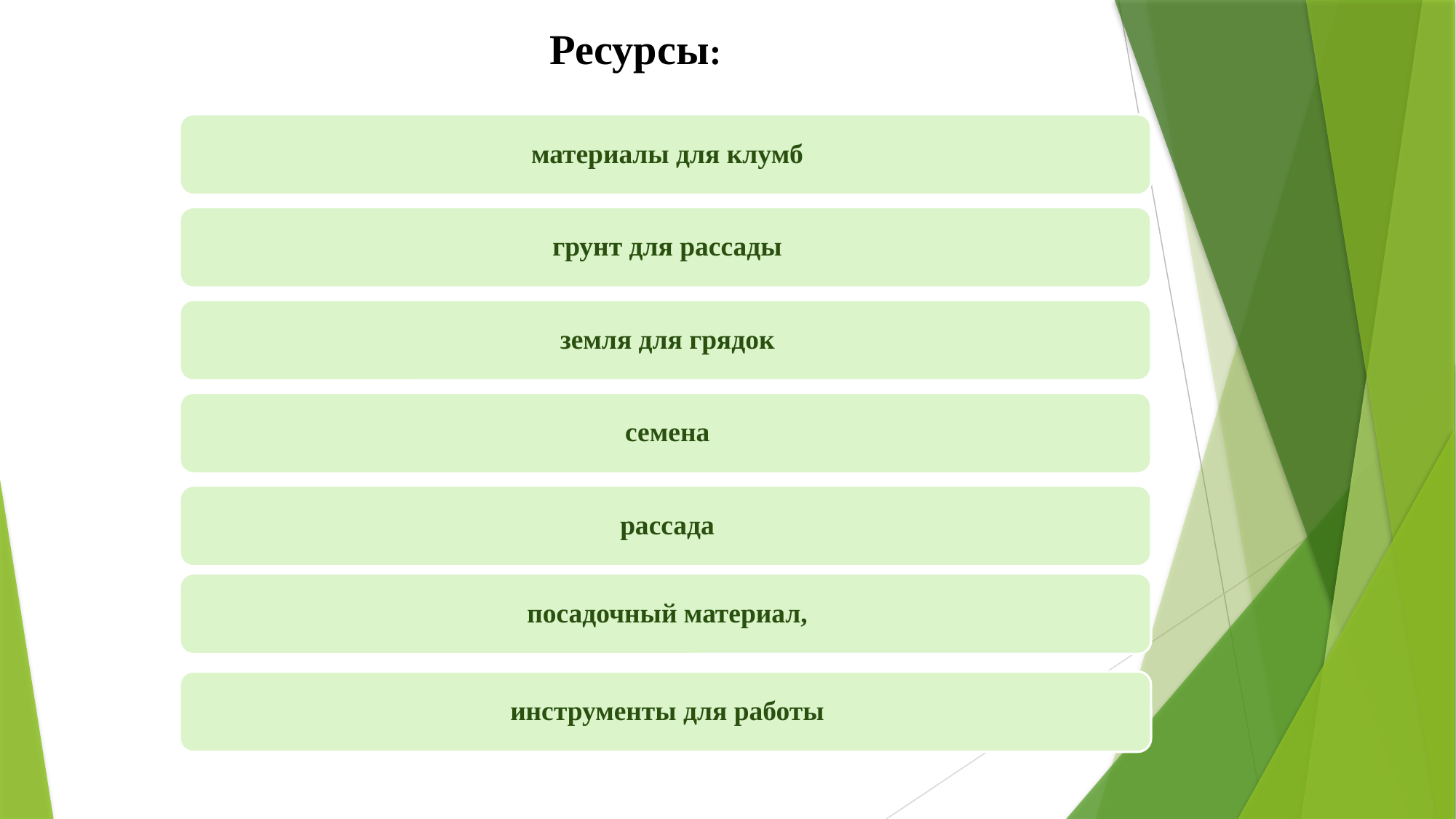

Ресурсы:
материалы для клумб
грунт для рассады
земля для грядок
семена
рассада
посадочный материал,
инструменты для работы